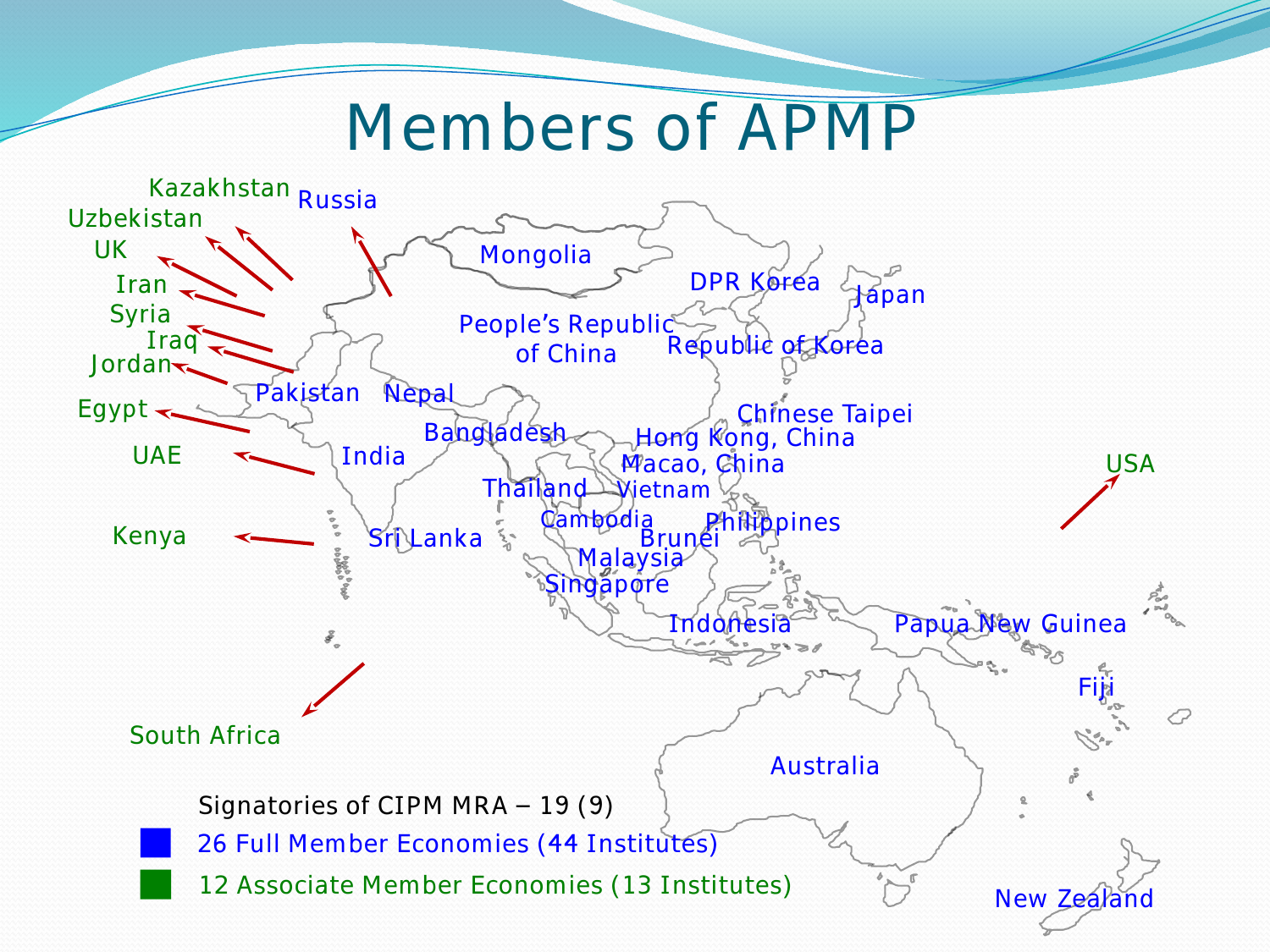

# Members of APMP
Kazakhstan
Russia
Uzbekistan

UK
Mongolia

DPR Korea
Iran
Japan

Syria
People’s Republic
of China
Iraq
Republic of Korea

Jordan

Pakistan
Nepal
Egypt
Chinese Taipei
Bangladesh

Hong Kong, China
UAE
India
USA
Macao, China

Thailand
Vietnam

Cambodia
Philippines
Kenya
Sri Lanka
Brunei
Malaysia

Singapore
Indonesia
Papua New Guinea

Fiji
South Africa
Australia
Signatories of CIPM MRA – 19 (9)
26 Full Member Economies (44 Institutes)

12 Associate Member Economies (13 Institutes)

New Zealand